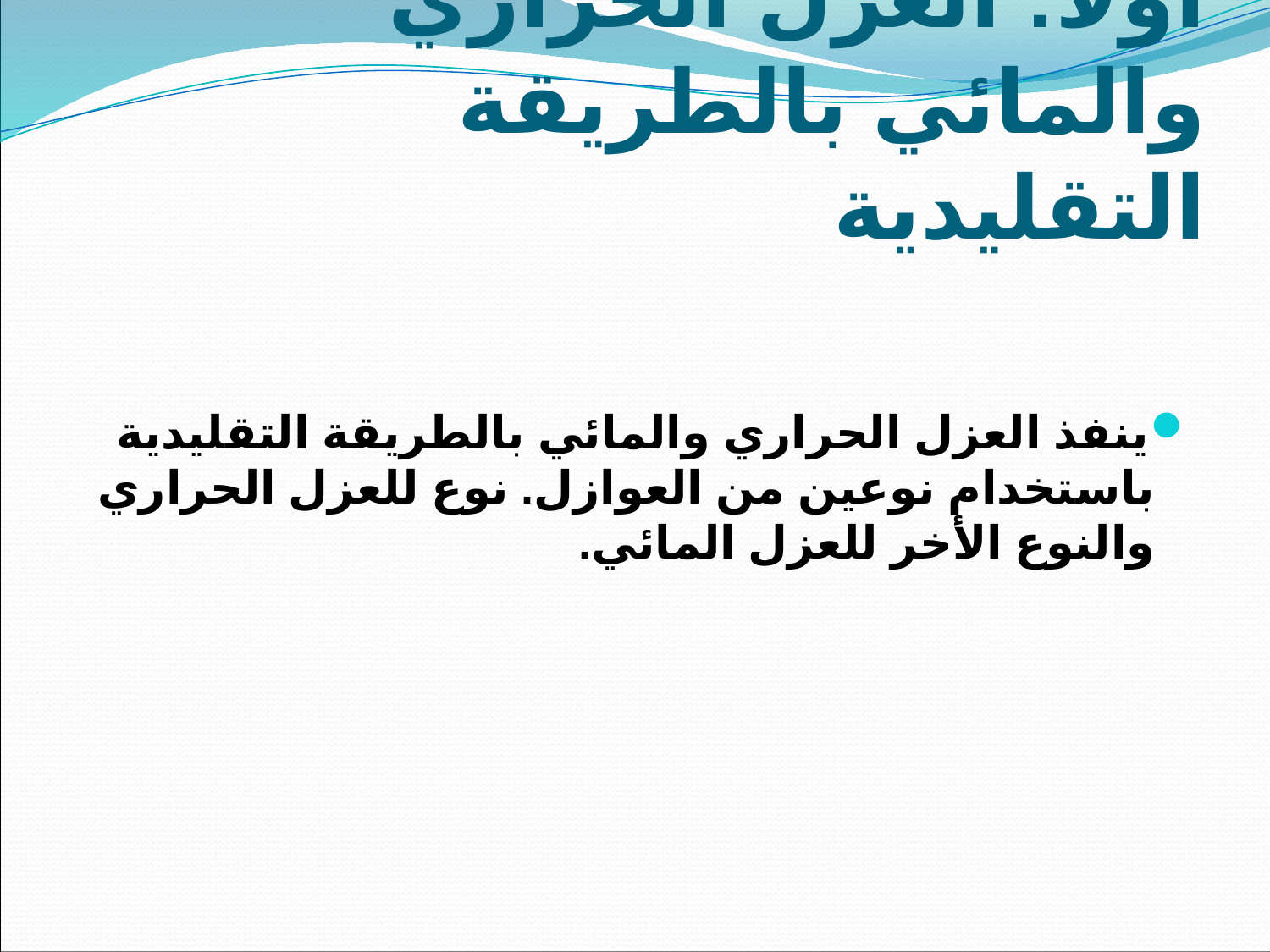

# أولا: العزل الحراري والمائي بالطريقة التقليدية

ينفذ العزل الحراري والمائي بالطريقة التقليدية باستخدام نوعين من العوازل. نوع للعزل الحراري والنوع الأخر للعزل المائي.